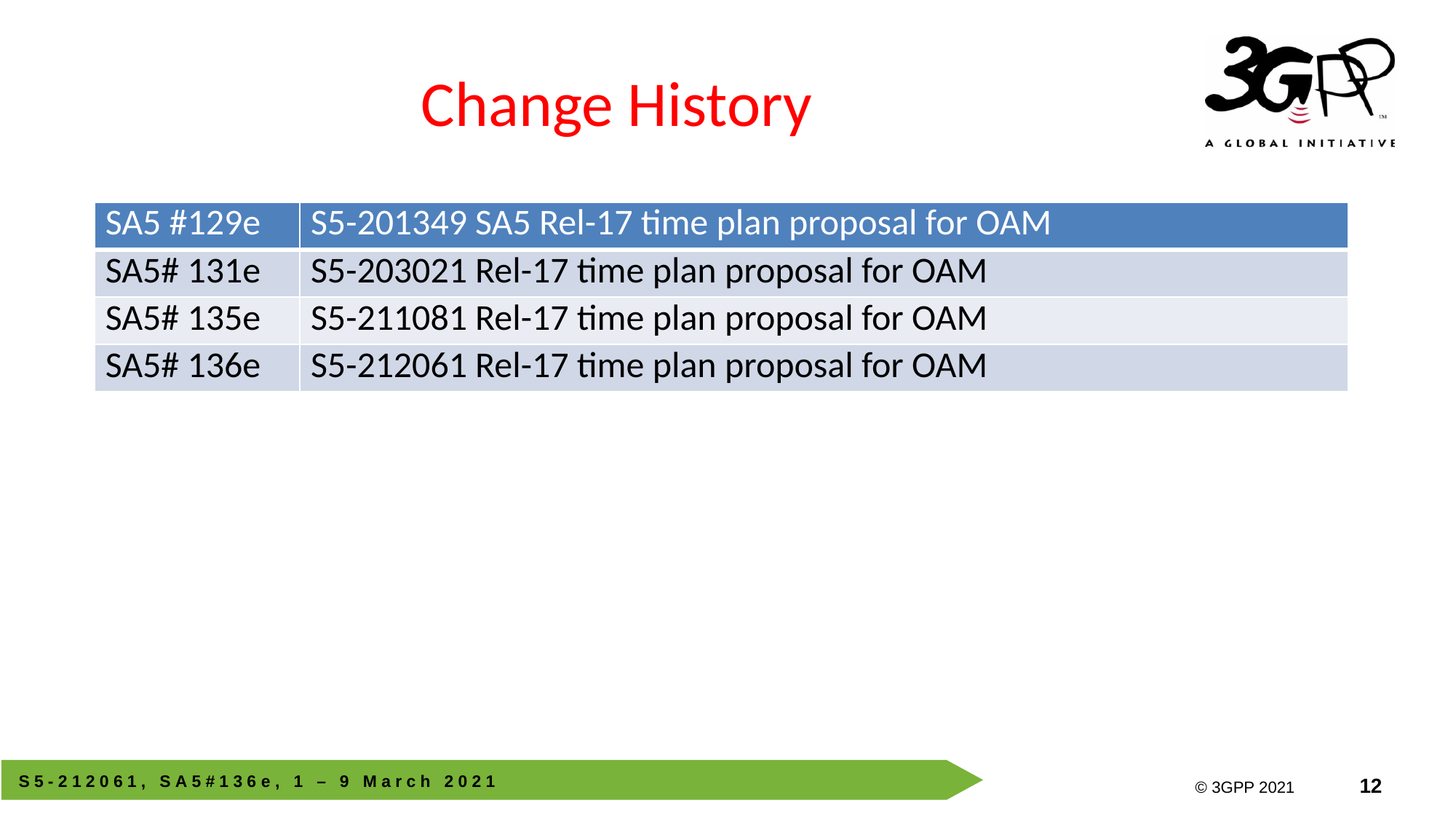

# Change History
| SA5 #129e | S5-201349 SA5 Rel-17 time plan proposal for OAM |
| --- | --- |
| SA5# 131e | S5-203021 Rel-17 time plan proposal for OAM |
| SA5# 135e | S5-211081 Rel-17 time plan proposal for OAM |
| SA5# 136e | S5-212061 Rel-17 time plan proposal for OAM |